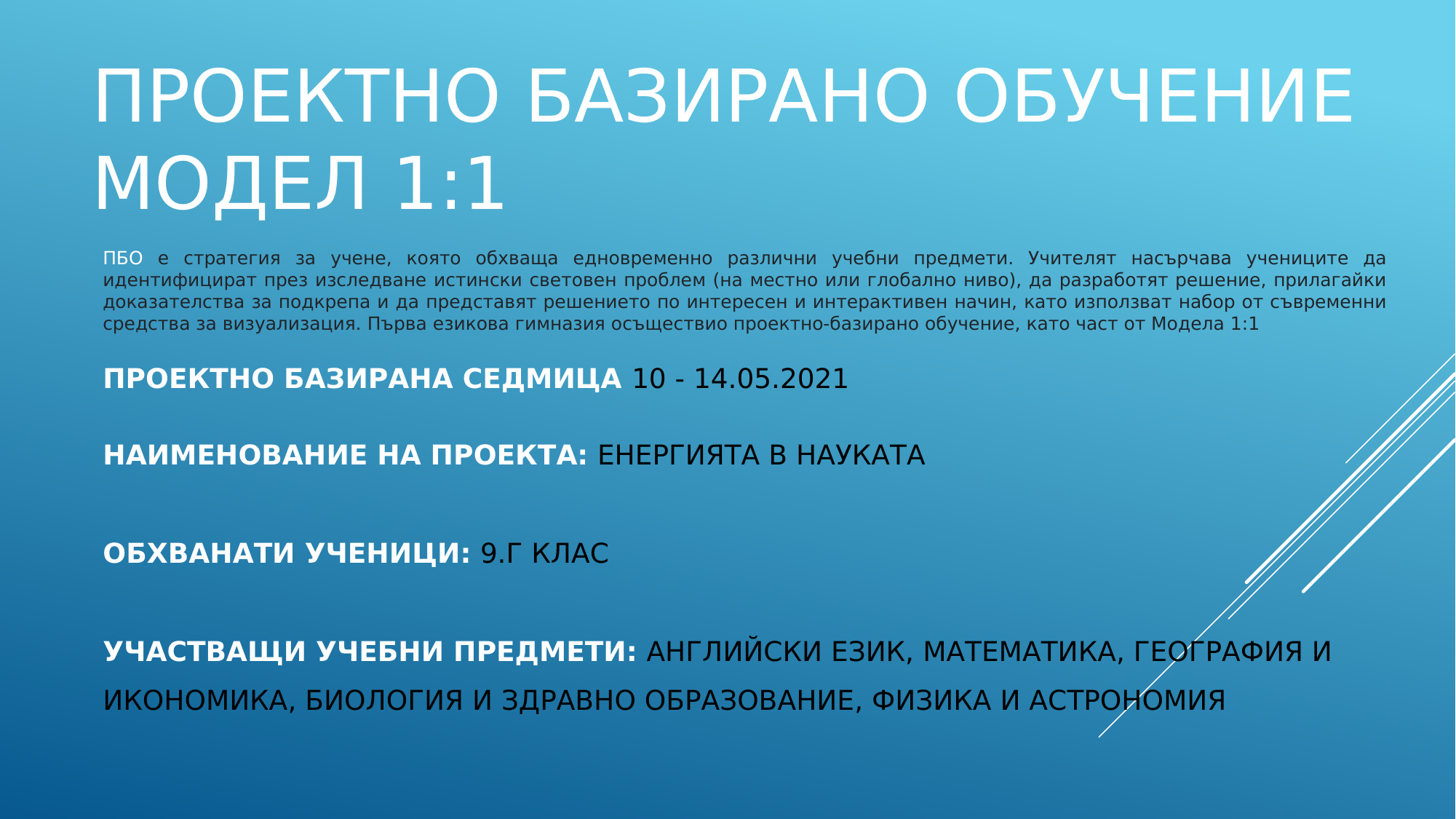

ПРОЕКТНО БАЗИРАНО ОБУЧЕНИЕ МОДЕЛ 1:1
ПБО е стратегия за учене, която обхваща едновременно различни учебни предмети. Учителят насърчава учениците да идентифицират през изследване истински световен проблем (на местно или глобално ниво), да разработят решение, прилагайки доказателства за подкрепа и да представят решението по интересен и интерактивен начин, като използват набор от съвременни средства за визуализация. Първа езикова гимназия осъществио проектно-базирано обучение, като част от Модела 1:1
ПРОЕКТНО БАЗИРАНА СЕДМИЦА 10 - 14.05.2021
# Наименование на проекта: Енергията в науката Обхванати ученици: 9.г клас Участващи учебни предмети: английски език, математика, география и икономика, биология и здравно образование, физика и астрономия